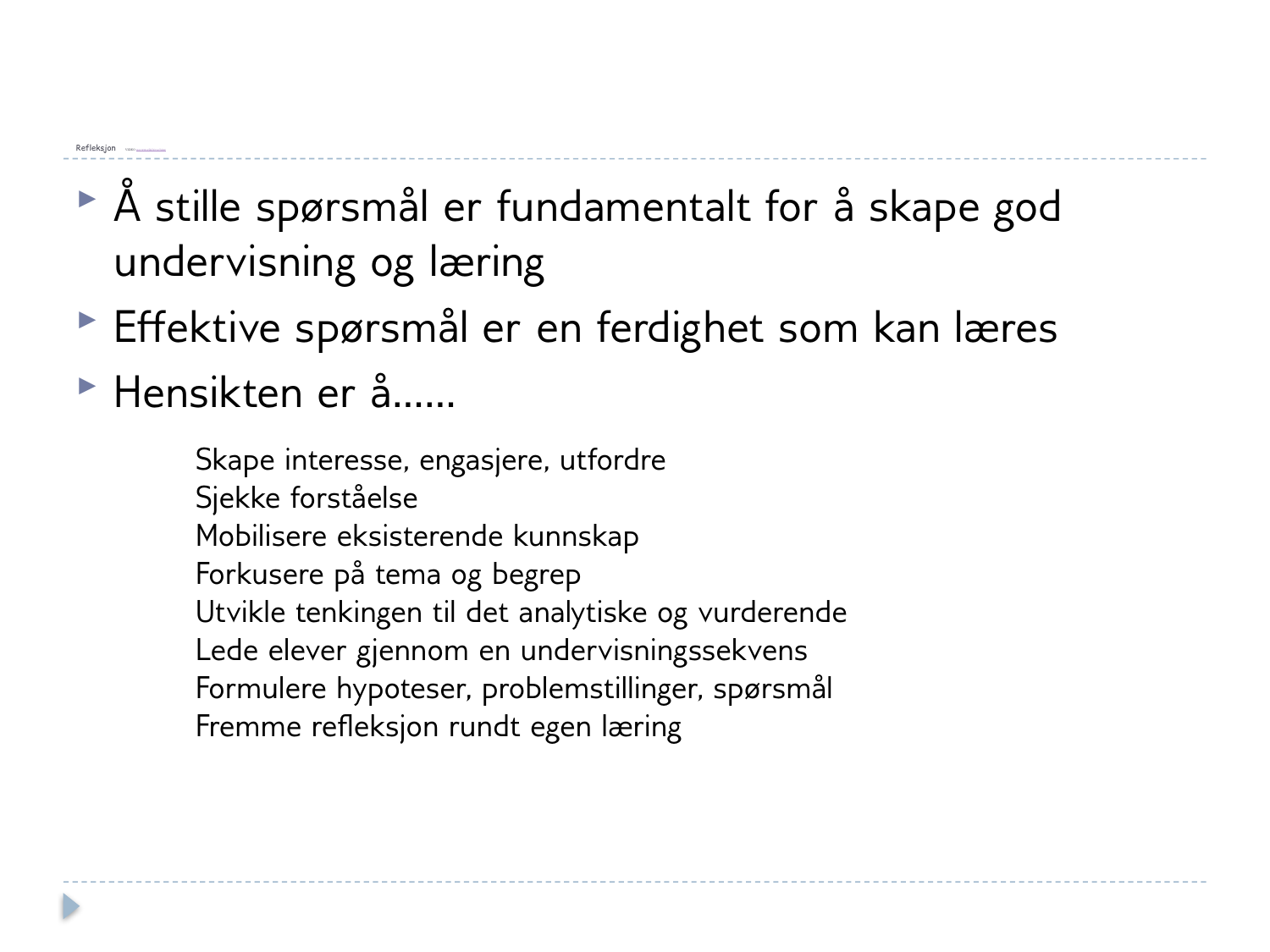

# Refleksjon		VIDEO norwenglishteaching
Å stille spørsmål er fundamentalt for å skape god undervisning og læring
Effektive spørsmål er en ferdighet som kan læres
Hensikten er å……
Skape interesse, engasjere, utfordre
Sjekke forståelse
Mobilisere eksisterende kunnskap
Forkusere på tema og begrep
Utvikle tenkingen til det analytiske og vurderende
Lede elever gjennom en undervisningssekvens
Formulere hypoteser, problemstillinger, spørsmål
Fremme refleksjon rundt egen læring